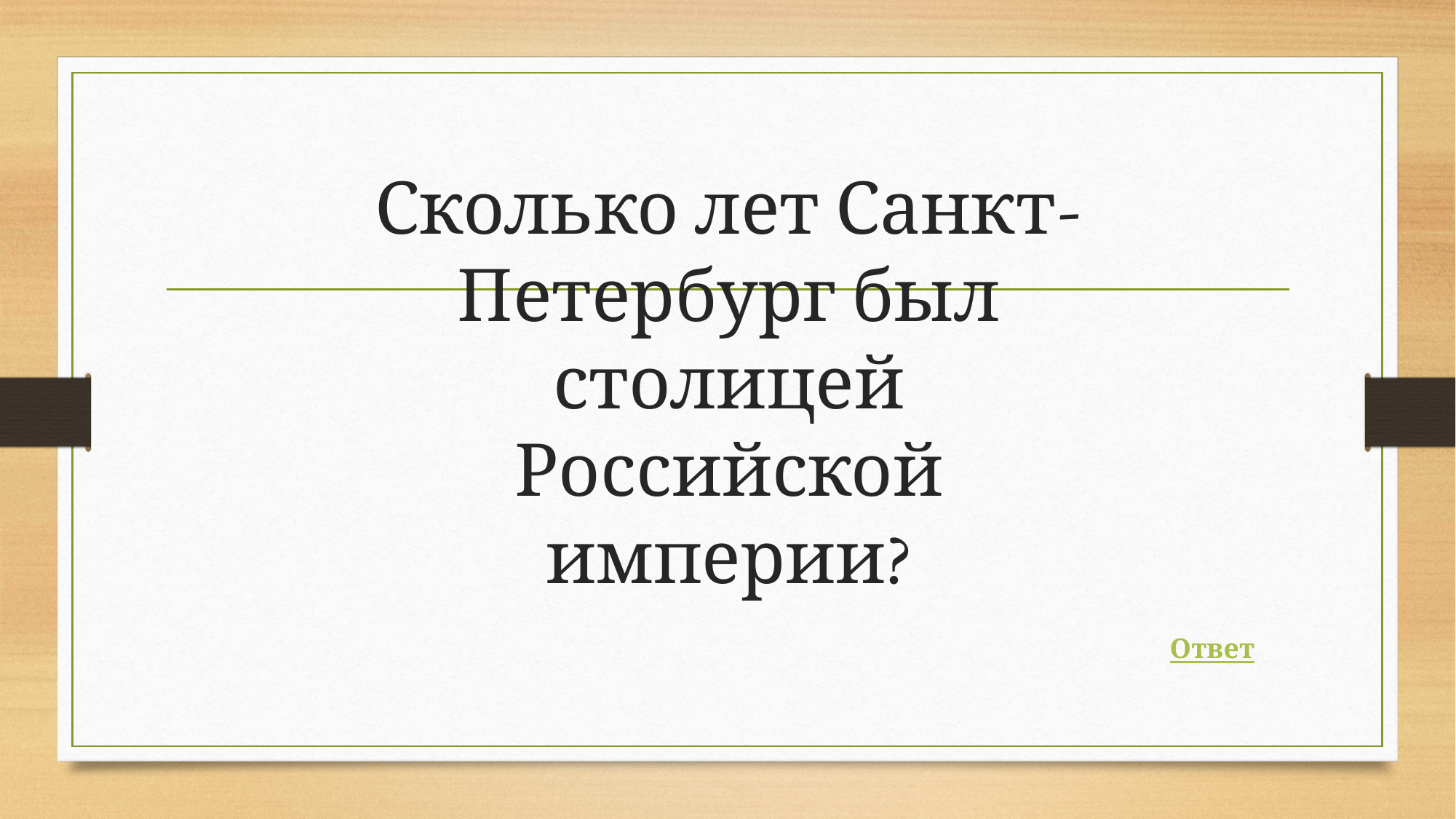

# Сколько лет Санкт-Петербург был столицей Российской империи?
Ответ